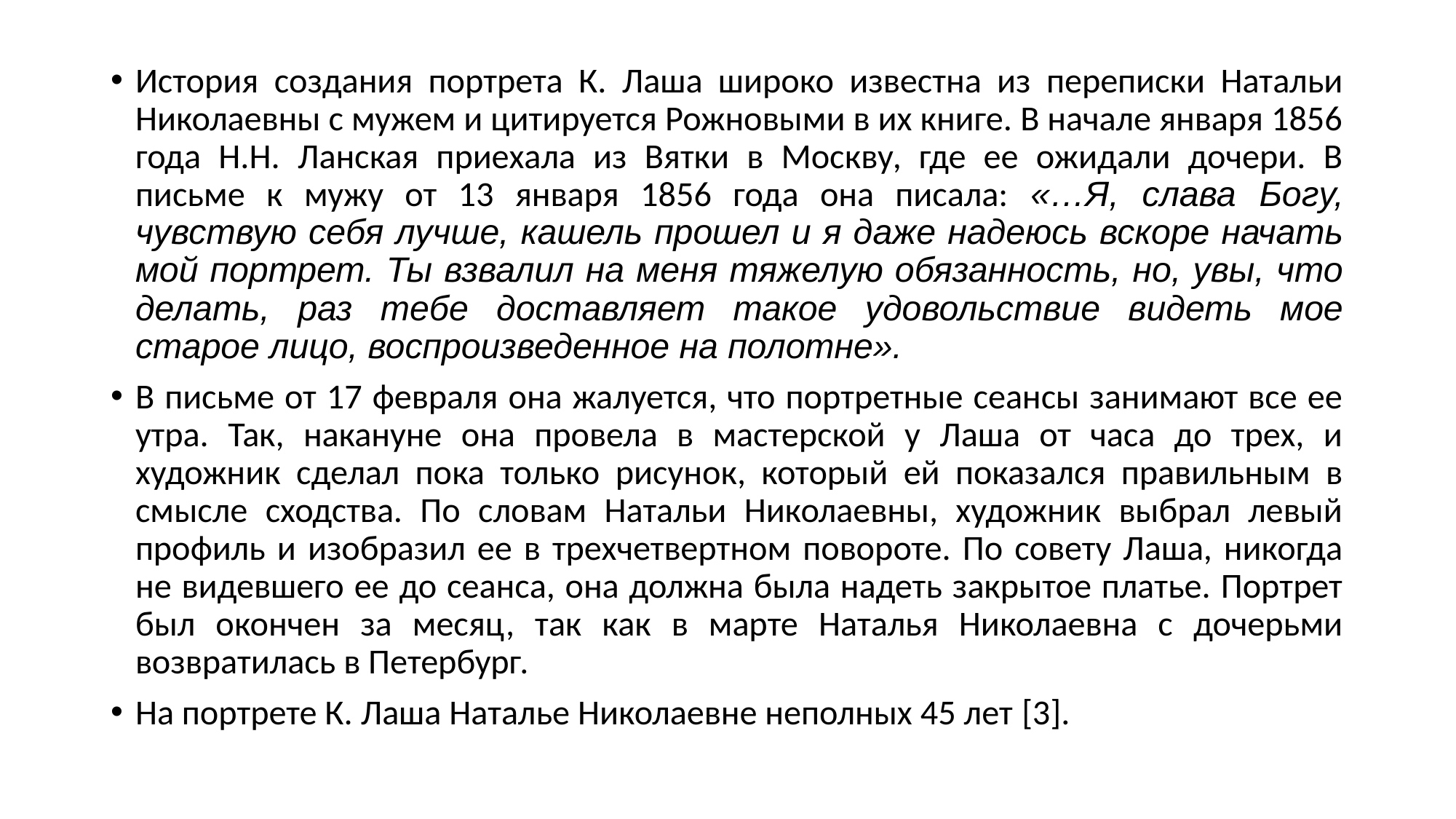

История создания портрета К. Лаша широко известна из переписки Натальи Николаевны с мужем и цитируется Рожновыми в их книге. В начале января 1856 года Н.Н. Ланская приехала из Вятки в Москву, где ее ожидали дочери. В письме к мужу от 13 января 1856 года она писала: «…Я, слава Богу, чувствую себя лучше, кашель прошел и я даже надеюсь вскоре начать мой портрет. Ты взвалил на меня тяжелую обязанность, но, увы, что делать, раз тебе доставляет такое удовольствие видеть мое старое лицо, воспроизведенное на полотне».
В письме от 17 февраля она жалуется, что портретные сеансы занимают все ее утра. Так, накануне она провела в мастерской у Лаша от часа до трех, и художник сделал пока только рисунок, который ей показался правильным в смысле сходства. По словам Натальи Николаевны, художник выбрал левый профиль и изобразил ее в трехчетвертном повороте. По совету Лаша, никогда не видевшего ее до сеанса, она должна была надеть закрытое платье. Портрет был окончен за месяц, так как в марте Наталья Николаевна с дочерьми возвратилась в Петербург.
На портрете К. Лаша Наталье Николаевне неполных 45 лет [3].